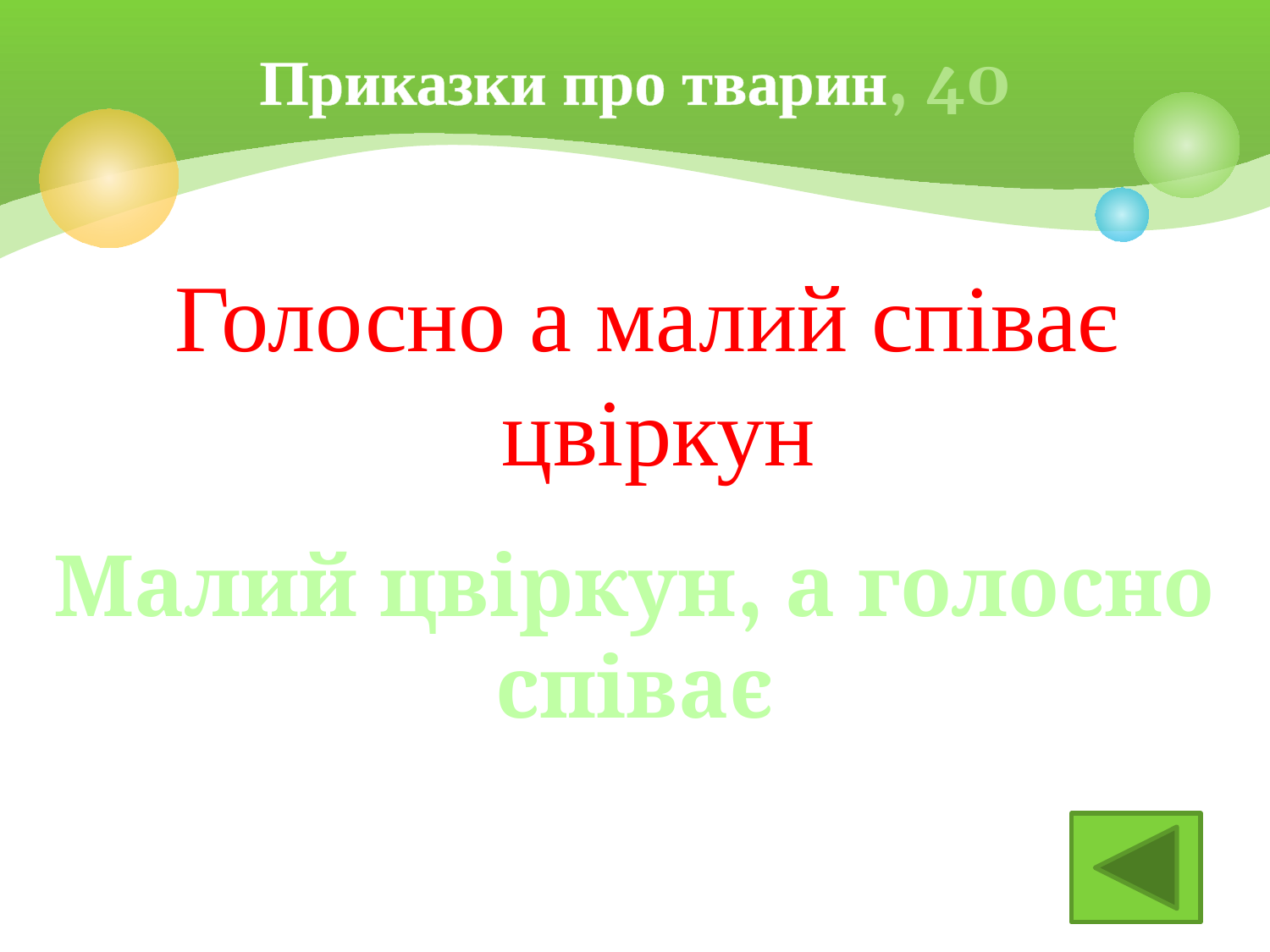

# Приказки про тварин, 40
 Голосно а малий співає цвіркун
Малий цвіркун, а голосно співає